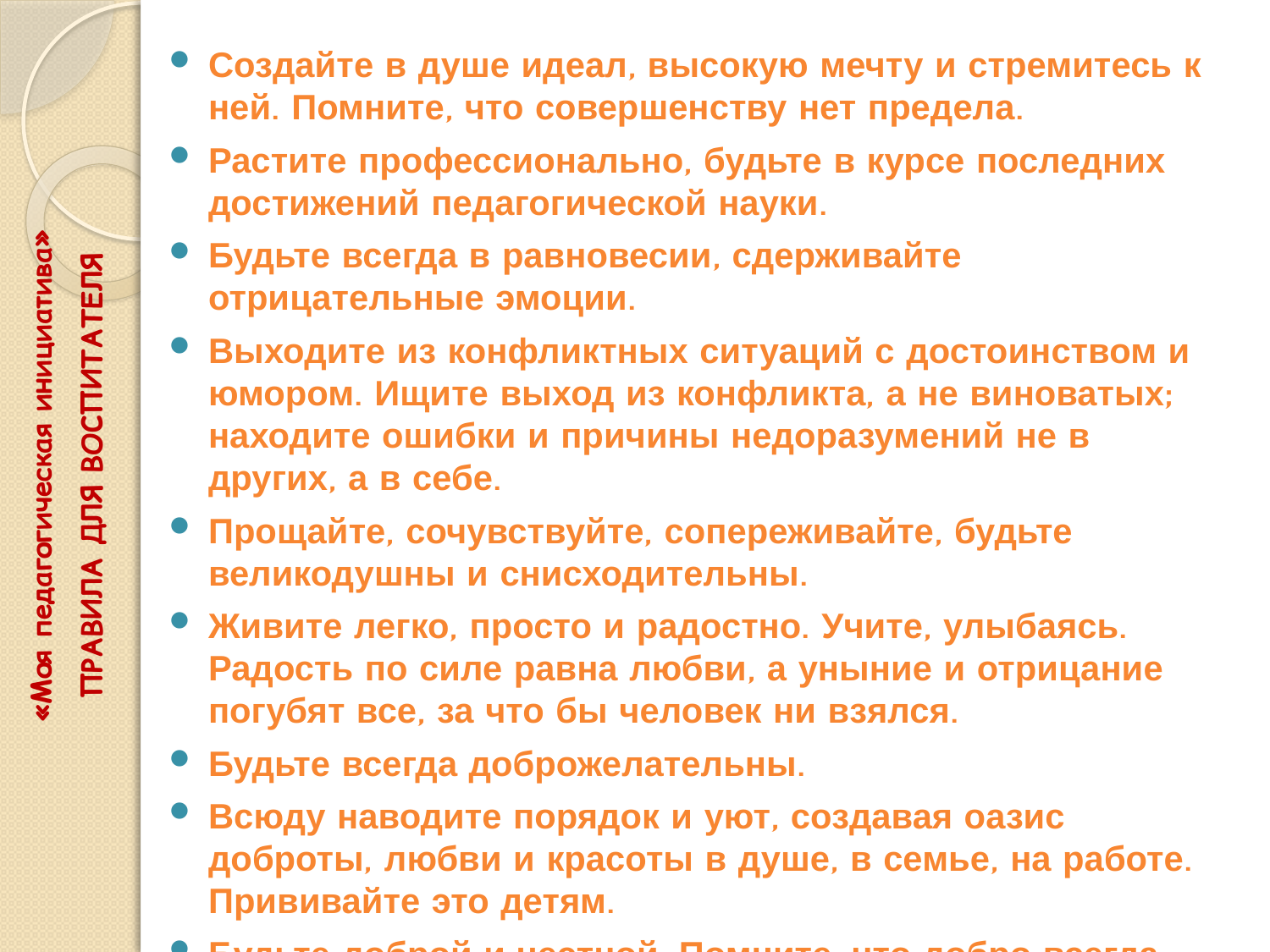

«Моя педагогическая инициатива»
ПРАВИЛА ДЛЯ ВОСПИТАТЕЛЯ
Создайте в душе идеал, высокую мечту и стремитесь к ней. Помните, что совершенству нет предела.
Растите профессионально, будьте в курсе последних достижений педагогической науки.
Будьте всегда в равновесии, сдерживайте отрицательные эмоции.
Выходите из конфликтных ситуаций с достоинством и юмором. Ищите выход из конфликта, а не виноватых; находите ошибки и причины недоразумений не в других, а в себе.
Прощайте, сочувствуйте, сопереживайте, будьте великодушны и снисходительны.
Живите легко, просто и радостно. Учите, улыбаясь. Радость по силе равна любви, а уныние и отрицание погубят все, за что бы человек ни взялся.
Будьте всегда доброжелательны.
Всюду наводите порядок и уют, создавая оазис доброты, любви и красоты в душе, в семье, на работе. Прививайте это детям.
Будьте доброй и честной. Помните, что добро всегда вернется многократно увеличенным.